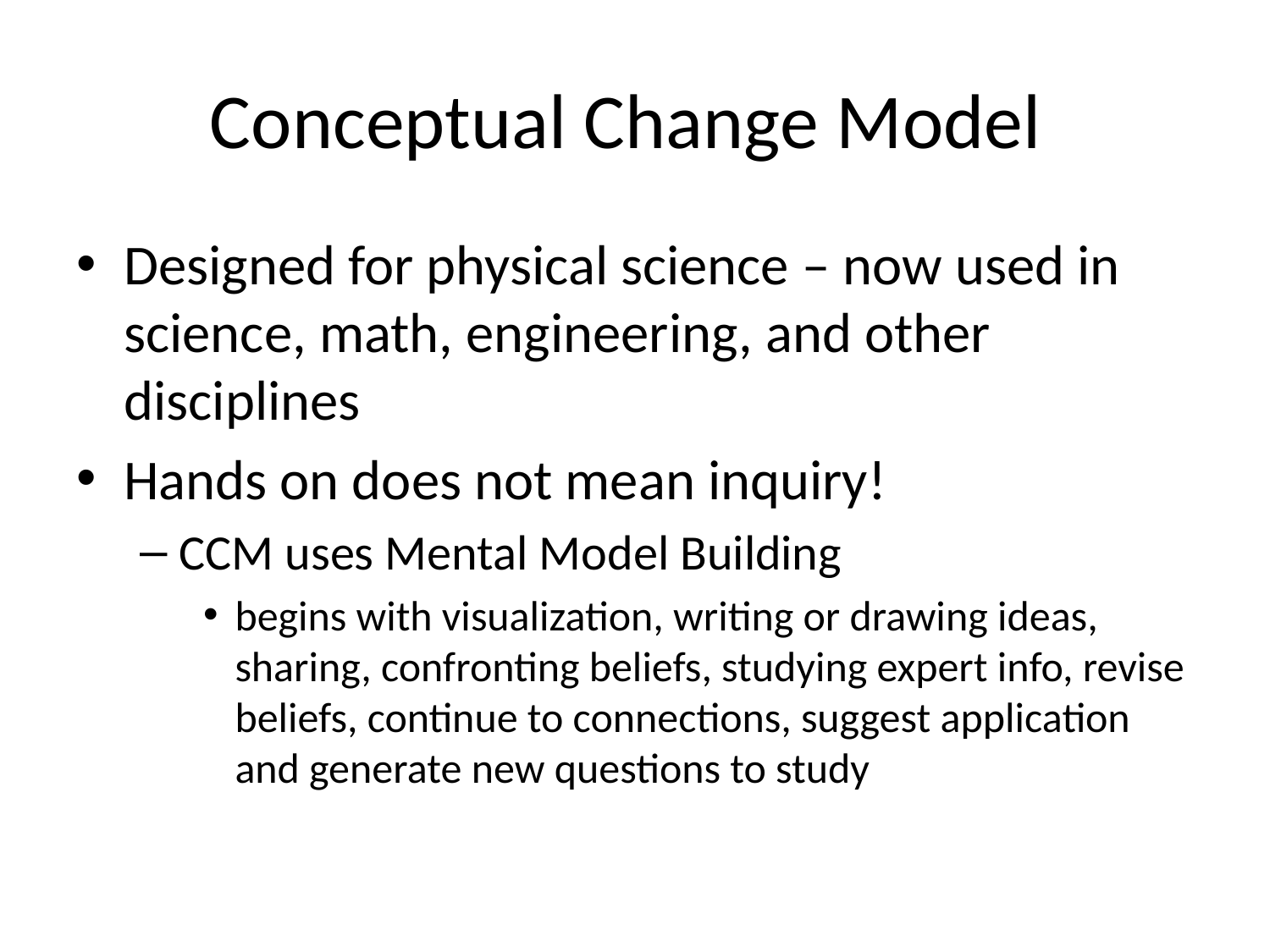

# Conceptual Change Model
Designed for physical science – now used in science, math, engineering, and other disciplines
Hands on does not mean inquiry!
CCM uses Mental Model Building
begins with visualization, writing or drawing ideas, sharing, confronting beliefs, studying expert info, revise beliefs, continue to connections, suggest application and generate new questions to study